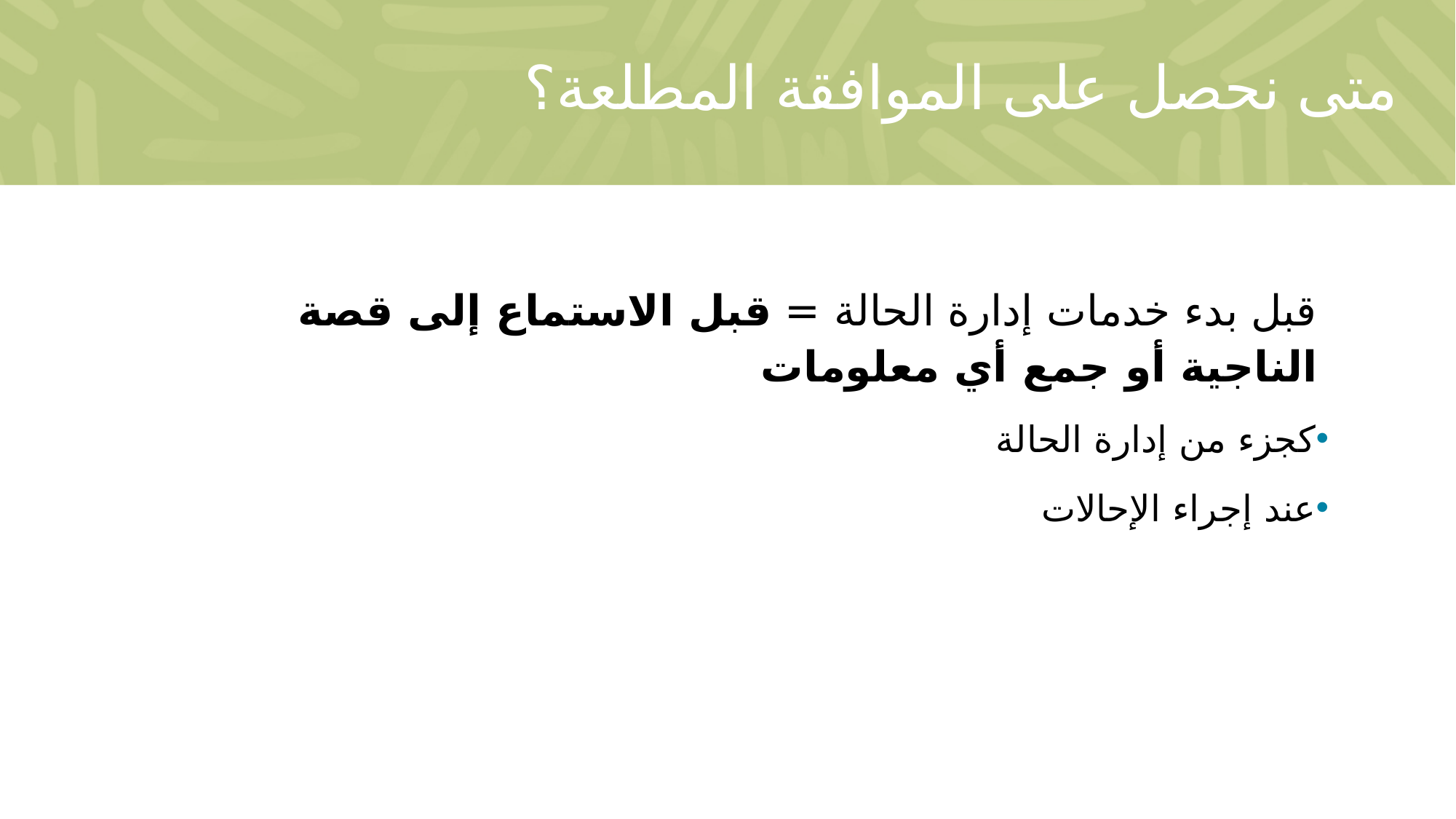

# متى نحصل على الموافقة المطلعة؟
قبل بدء خدمات إدارة الحالة = قبل الاستماع إلى قصة الناجية أو جمع أي معلومات
كجزء من إدارة الحالة
عند إجراء الإحالات